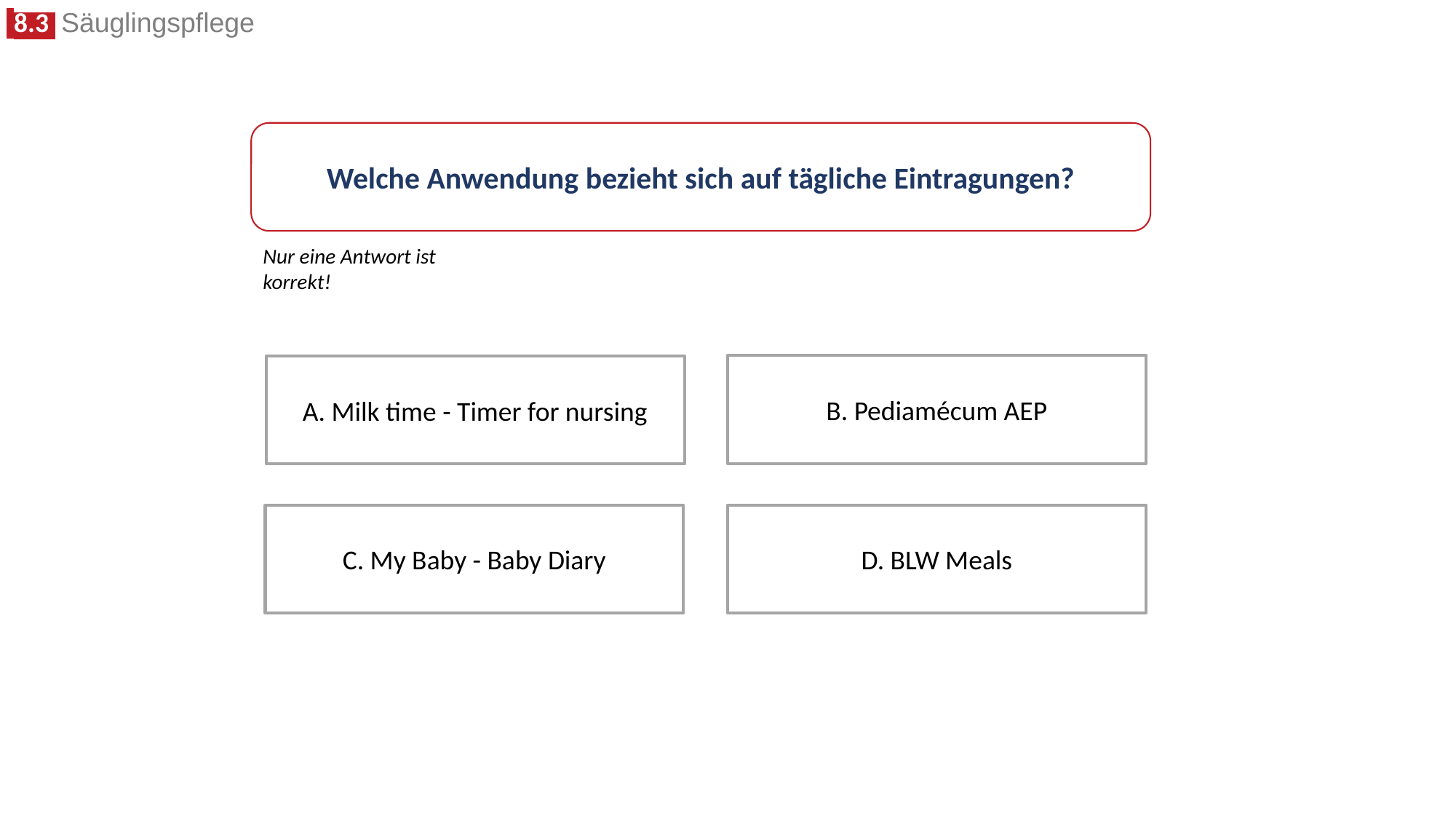

Welche Anwendung bezieht sich auf tägliche Eintragungen?
Nur eine Antwort ist korrekt!
B. Pediamécum AEP
A. Milk time - Timer for nursing
C. My Baby - Baby Diary
D. BLW Meals